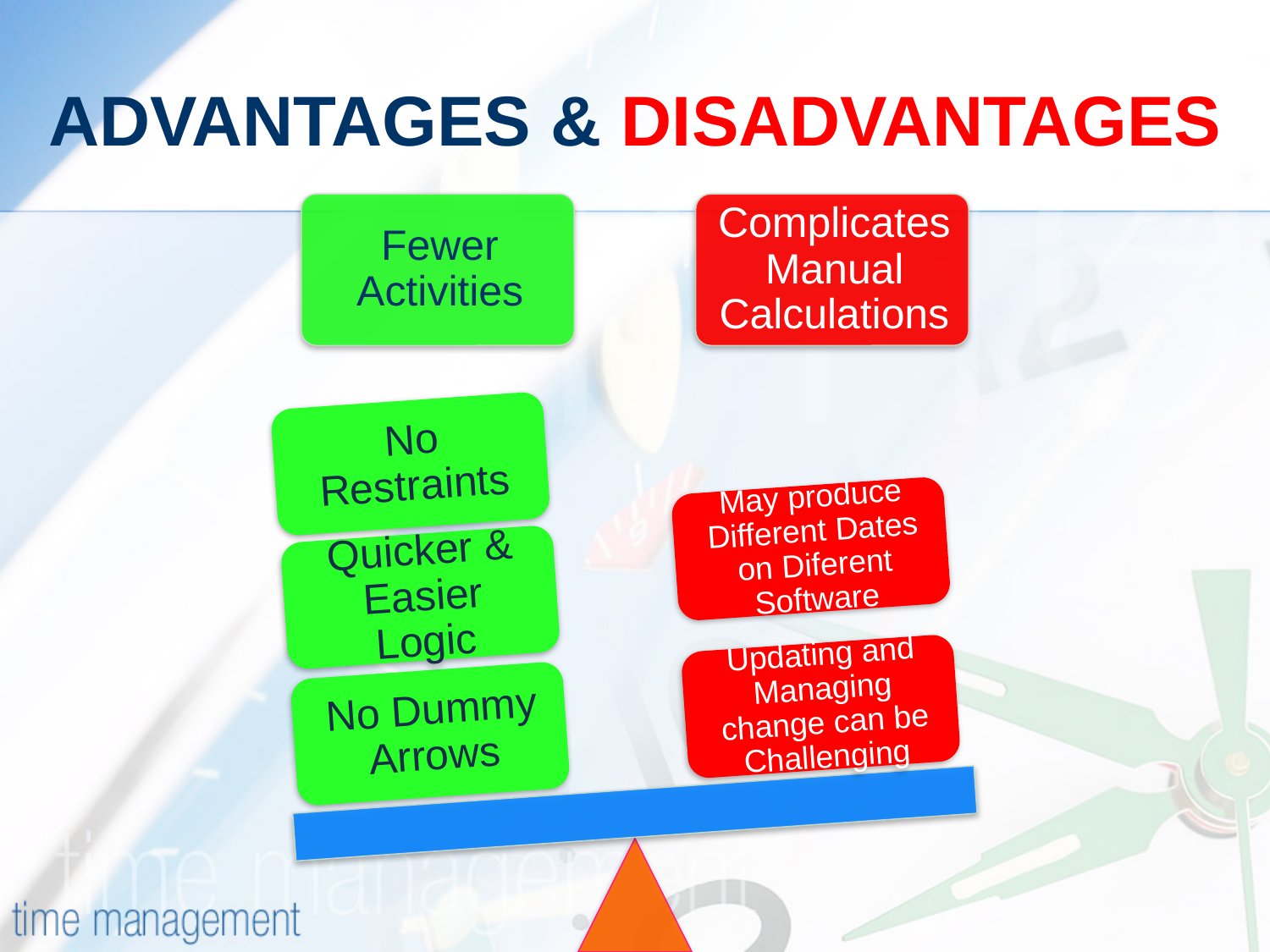

# ADVANTAGES & DISADVANTAGES
Fewer Activities
Complicates Manual Calculations
No Dummy Arrows
Quicker & Easier Logic
No Restraints
Updating and Managing change can be Challenging
May produce Different Dates on Diferent Software